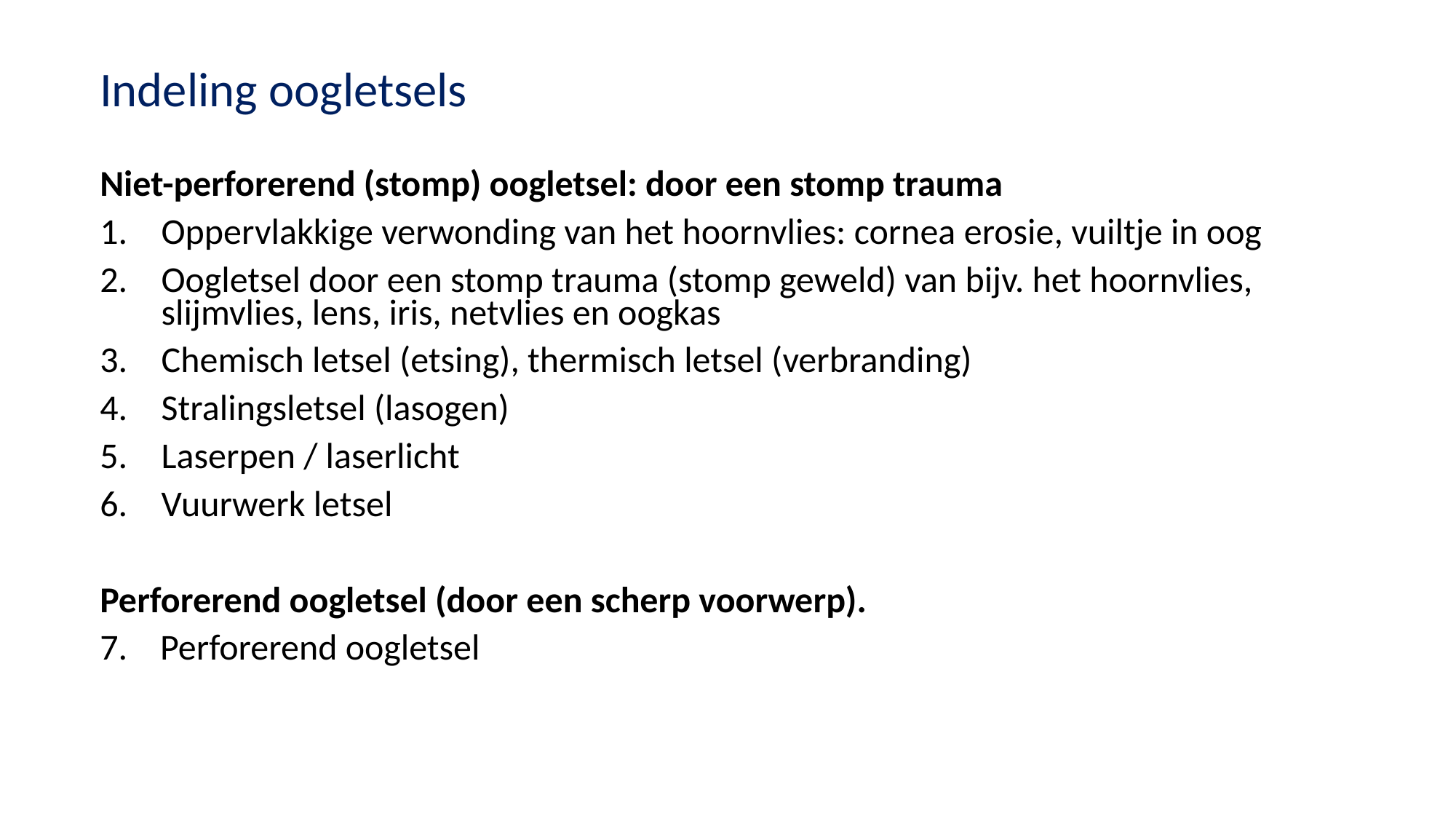

# Indeling oogletsels
Niet-perforerend (stomp) oogletsel: door een stomp trauma
Oppervlakkige verwonding van het hoornvlies: cornea erosie, vuiltje in oog
Oogletsel door een stomp trauma (stomp geweld) van bijv. het hoornvlies, slijmvlies, lens, iris, netvlies en oogkas
Chemisch letsel (etsing), thermisch letsel (verbranding)
Stralingsletsel (lasogen)
Laserpen / laserlicht
Vuurwerk letsel

Perforerend oogletsel (door een scherp voorwerp).
7.    Perforerend oogletsel